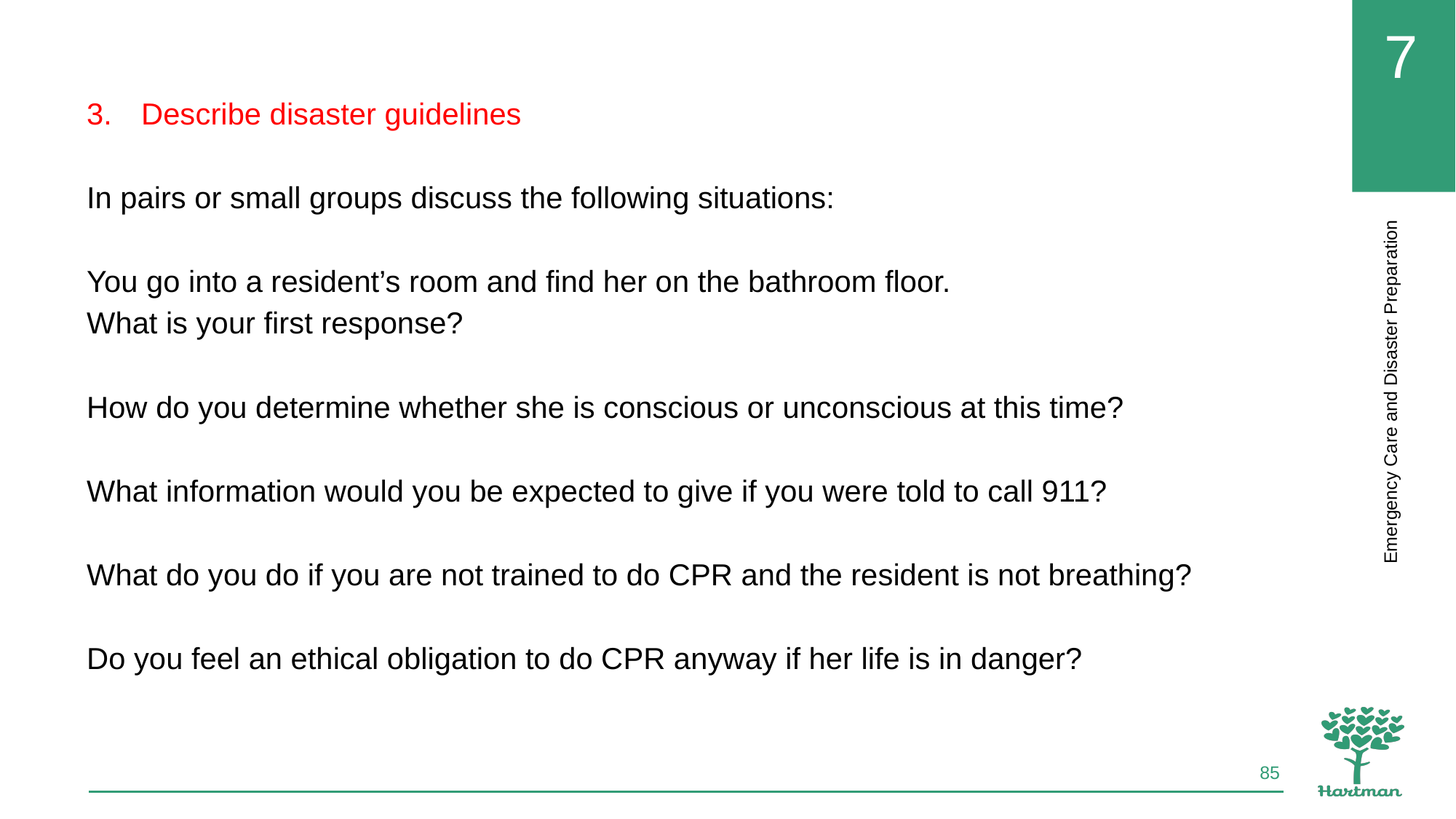

Describe disaster guidelines

In pairs or small groups discuss the following situations:

You go into a resident’s room and find her on the bathroom floor.
What is your first response?

How do you determine whether she is conscious or unconscious at this time?

What information would you be expected to give if you were told to call 911?

What do you do if you are not trained to do CPR and the resident is not breathing?

Do you feel an ethical obligation to do CPR anyway if her life is in danger?

85